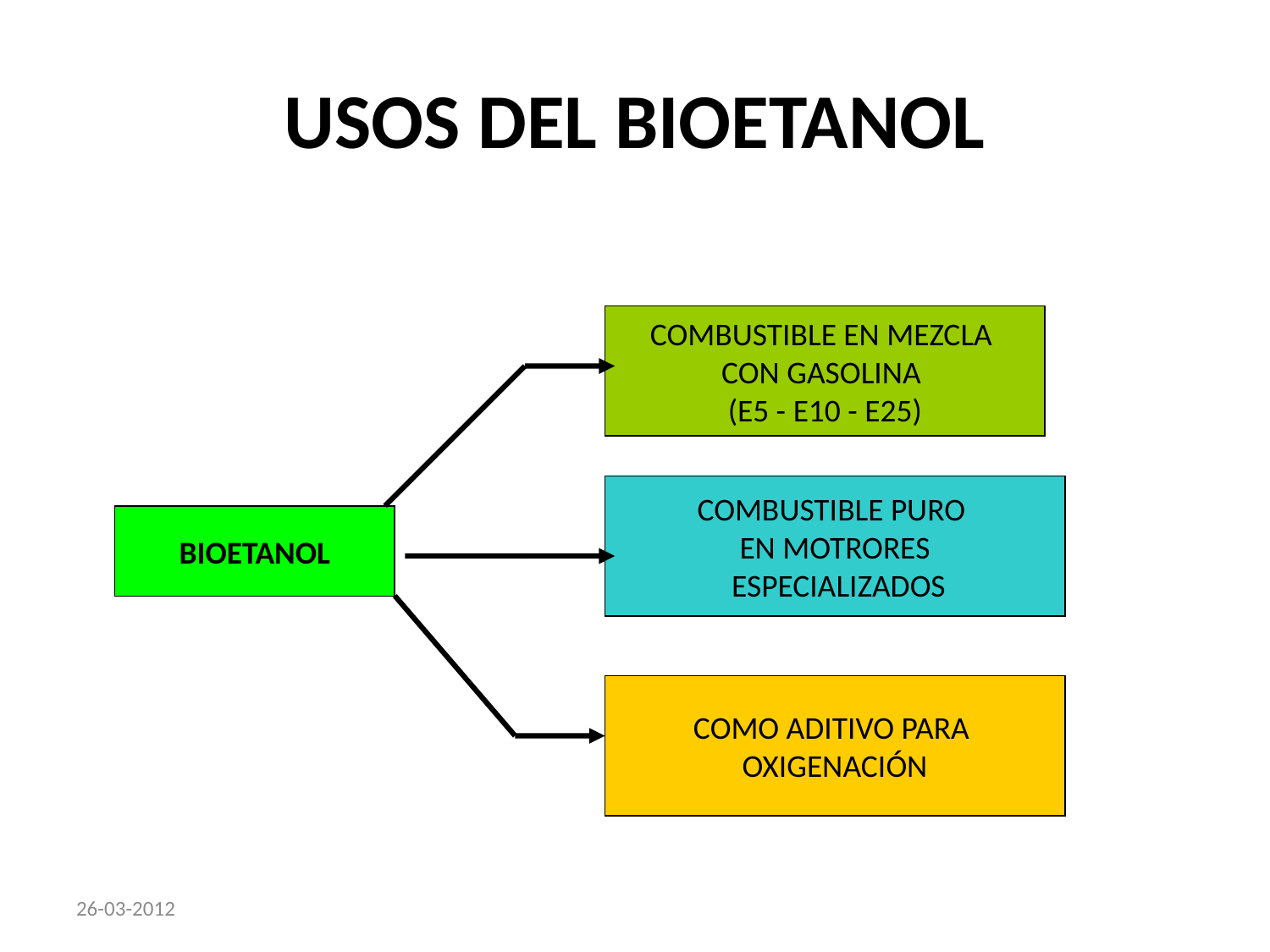

# USOS DEL BIOETANOL
COMBUSTIBLE EN MEZCLA
CON GASOLINA
(E5 - E10 - E25)

COMBUSTIBLE PURO
EN MOTRORES
 ESPECIALIZADOS
COMO ADITIVO PARA
OXIGENACIÓN

BIOETANOL

26-03-2012